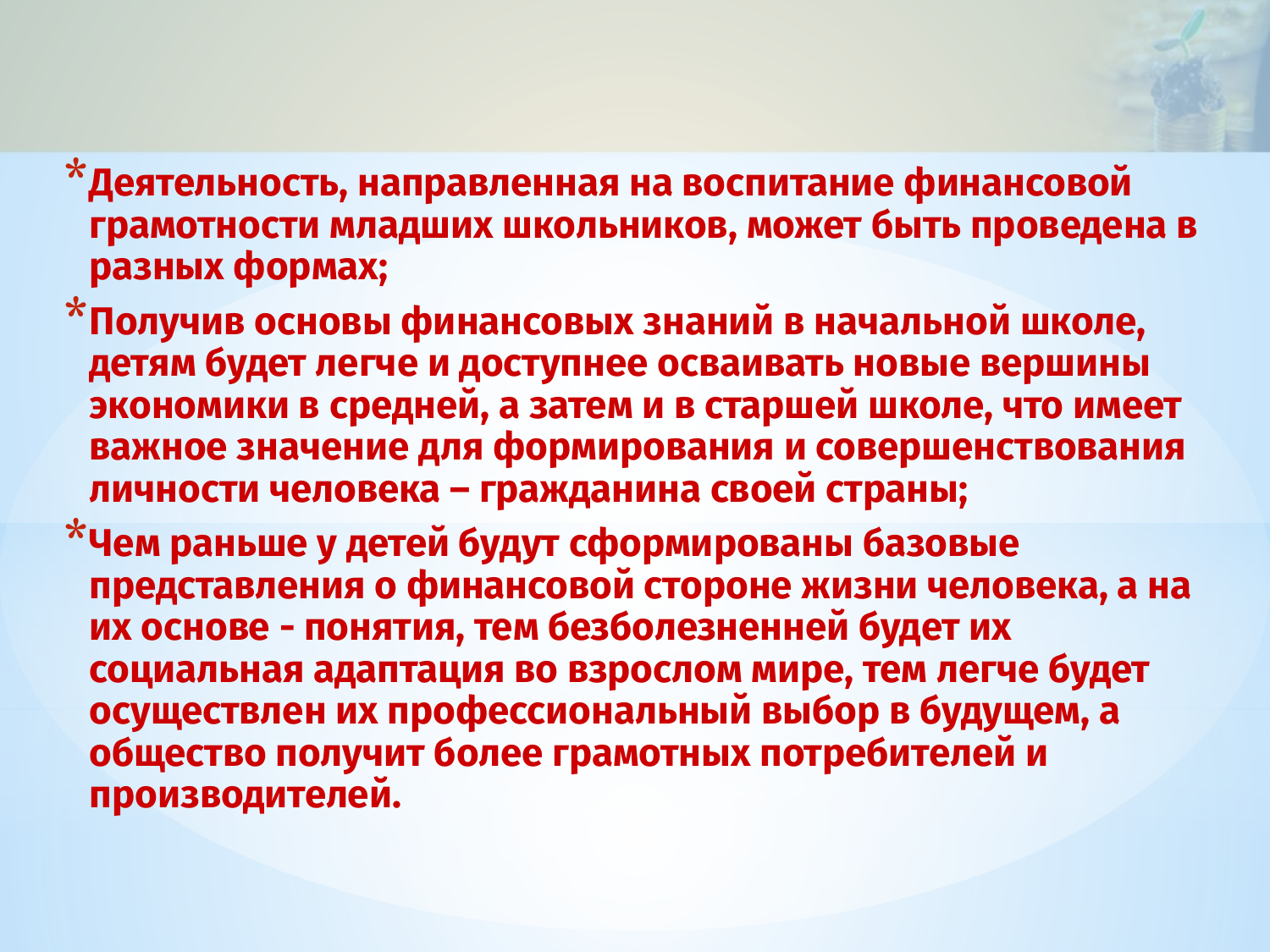

Деятельность, направленная на воспитание финансовой грамотности младших школьников, может быть проведена в разных формах;
Получив основы финансовых знаний в начальной школе, детям будет легче и доступнее осваивать новые вершины экономики в средней, а затем и в старшей школе, что имеет важное значение для формирования и совершенствования личности человека – гражданина своей страны;
Чем раньше у детей будут сформированы базовые представления о финансовой стороне жизни человека, а на их основе - понятия, тем безболезненней будет их социальная адаптация во взрослом мире, тем легче будет осуществлен их профессиональный выбор в будущем, а общество получит более грамотных потребителей и производителей.